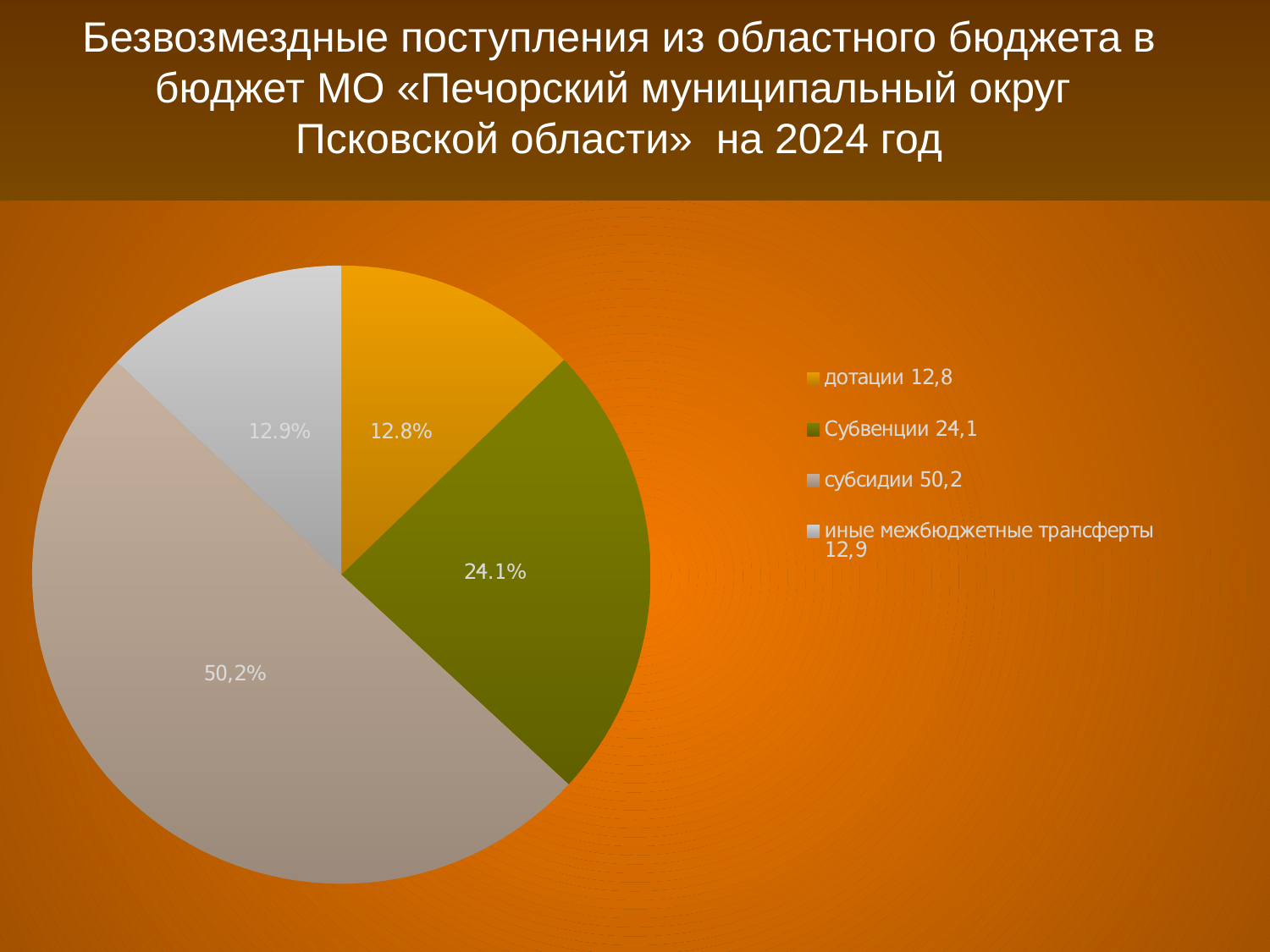

# Безвозмездные поступления из областного бюджета в бюджет МО «Печорский муниципальный округ Псковской области»  на 2024 год

### Chart

| Category |  |
|---|---|
| дотации 12,8 | 96149.0 |
| Субвенции 24,1 | 181129.1 |
| субсидии 50,2 | 377605.0 |
| иные межбюджетные трансферты 12,9 | 97200.0 |

[unsupported chart]

[unsupported chart]